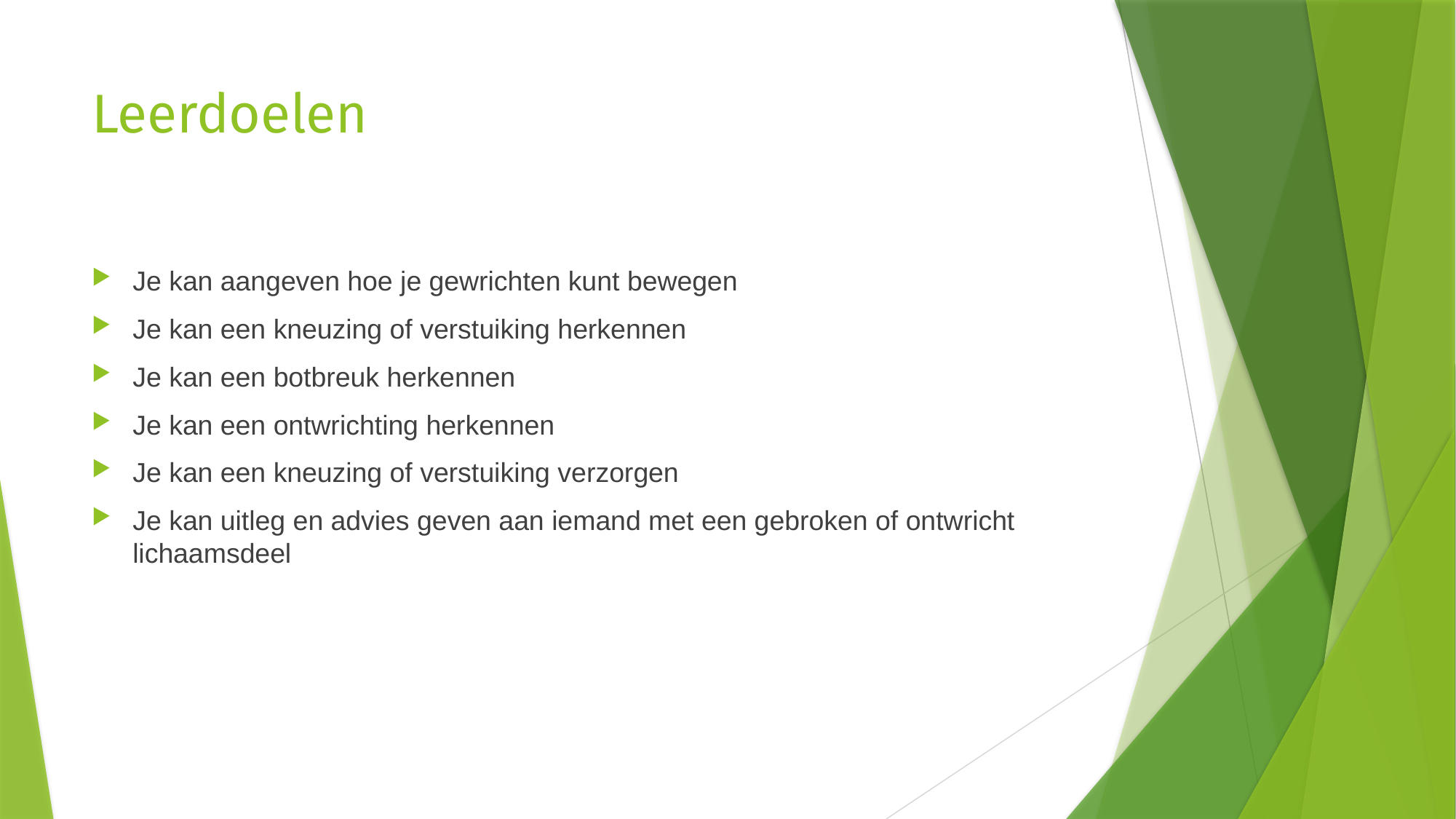

# Leerdoelen
Je kan aangeven hoe je gewrichten kunt bewegen
Je kan een kneuzing of verstuiking herkennen
Je kan een botbreuk herkennen
Je kan een ontwrichting herkennen
Je kan een kneuzing of verstuiking verzorgen
Je kan uitleg en advies geven aan iemand met een gebroken of ontwricht lichaamsdeel